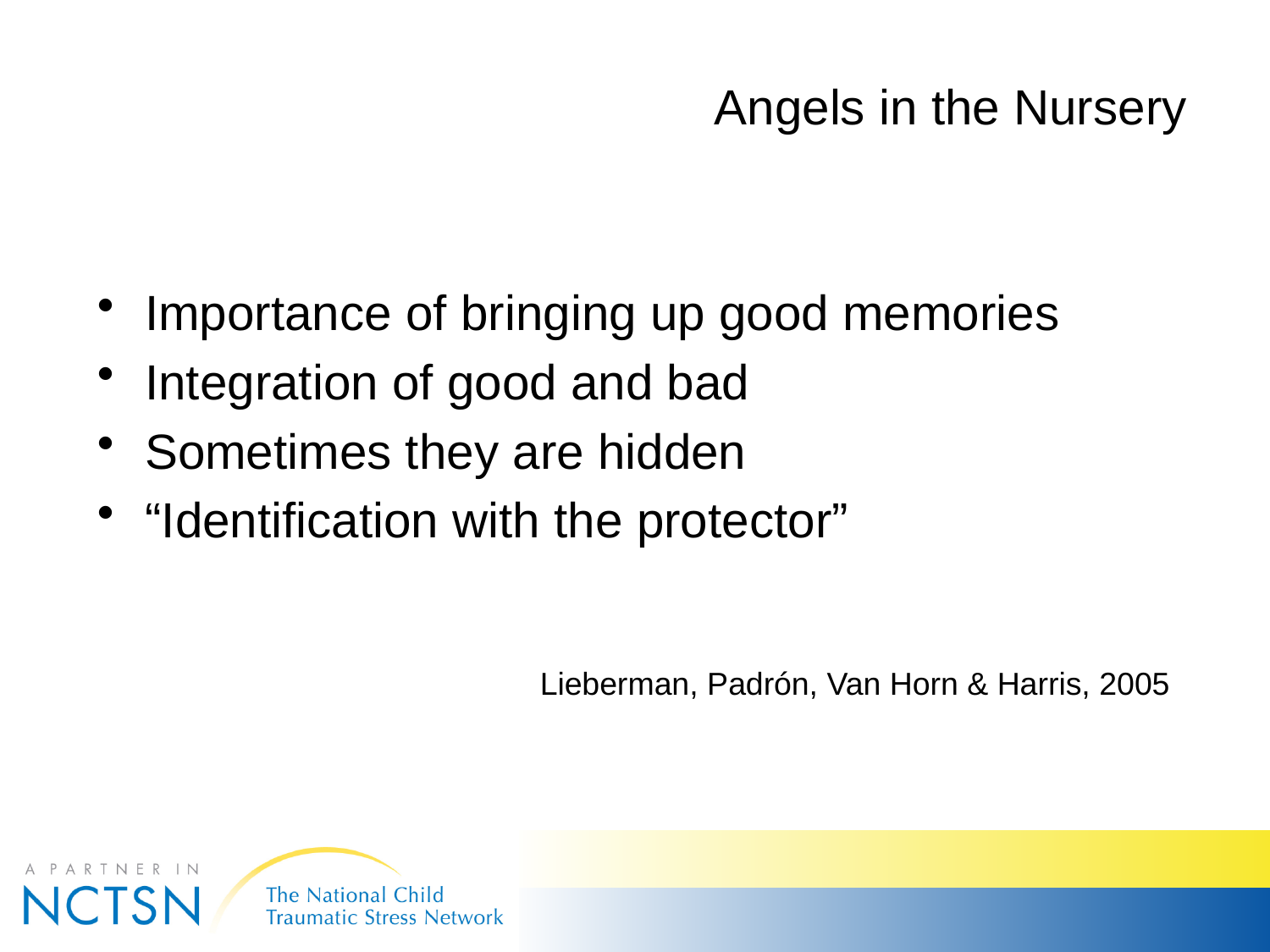

Angels in the Nursery
Importance of bringing up good memories
Integration of good and bad
Sometimes they are hidden
“Identification with the protector”
Lieberman, Padrón, Van Horn & Harris, 2005